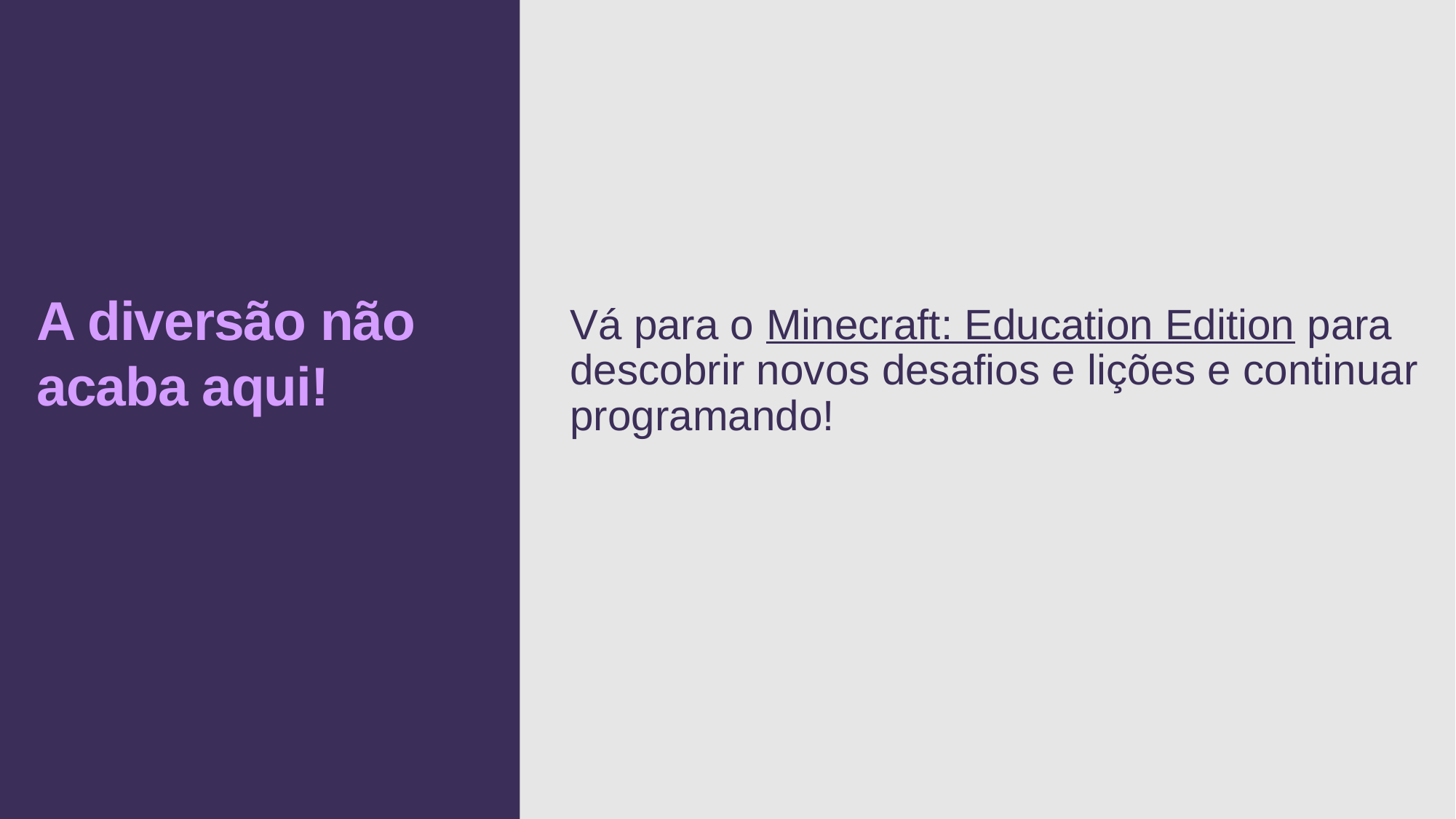

Vá para o Minecraft: Education Edition para descobrir novos desafios e lições e continuar programando!

# A diversão não acaba aqui!